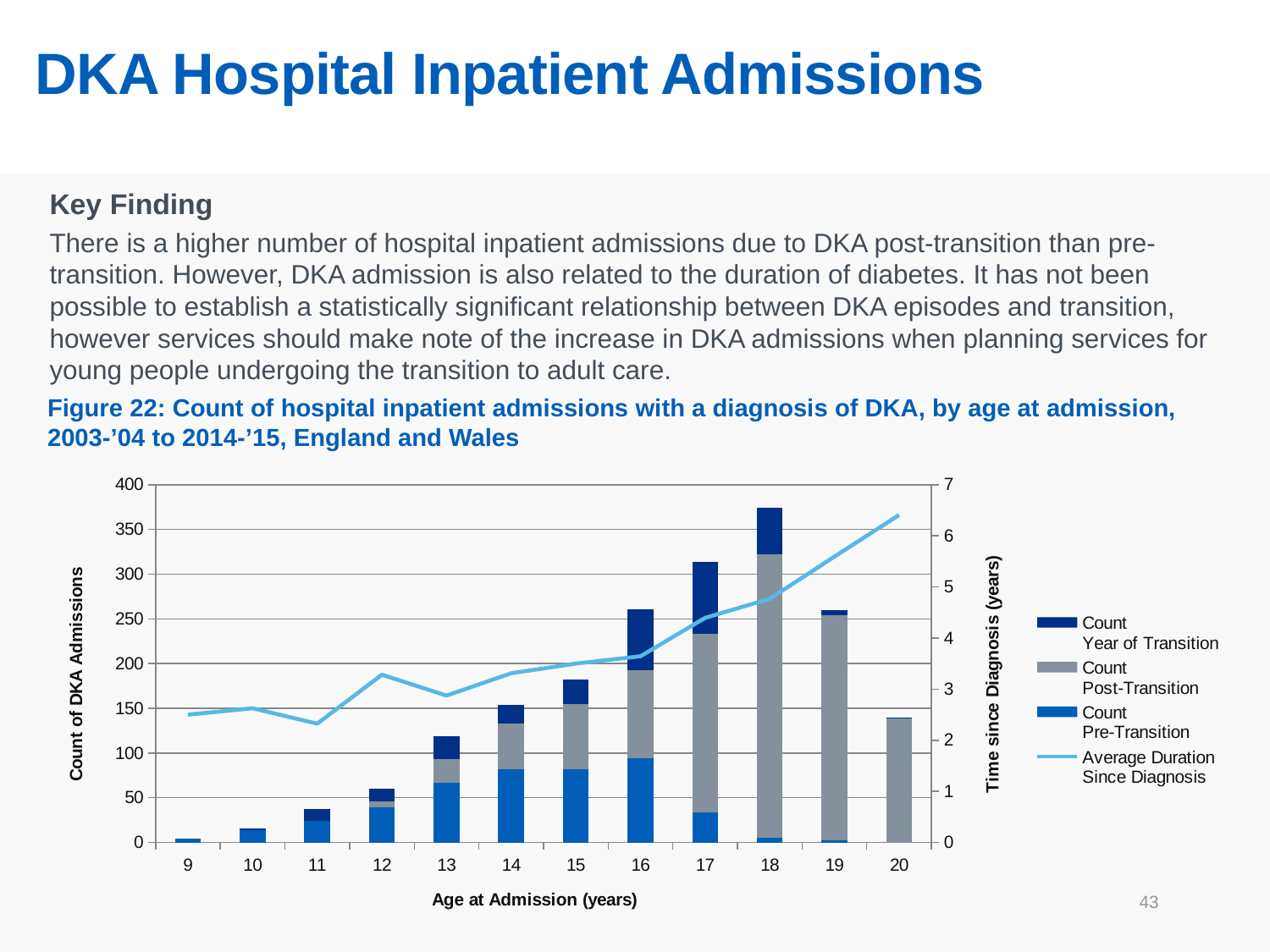

# DKA Hospital Inpatient Admissions
Key Finding
There is a higher number of hospital inpatient admissions due to DKA post-transition than pre-transition. However, DKA admission is also related to the duration of diabetes. It has not been possible to establish a statistically significant relationship between DKA episodes and transition, however services should make note of the increase in DKA admissions when planning services for young people undergoing the transition to adult care.

Figure 22: Count of hospital inpatient admissions with a diagnosis of DKA, by age at admission, 2003-’04 to 2014-’15, England and Wales

### Chart

| Category | Count
Pre-Transition | Count
Post-Transition | Count
Year of Transition | Average Duration
Since Diagnosis |
|---|---|---|---|---|
| 9 | 4.0 | 0.0 | 0.0 | 2.5 |
| 10 | 14.0 | 0.0 | 2.0 | 2.625 |
| 11 | 24.0 | 0.0 | 13.0 | 2.3243243243 |
| 12 | 39.0 | 7.0 | 14.0 | 3.2833333333 |
| 13 | 67.0 | 26.0 | 26.0 | 2.8739495798 |
| 14 | 82.0 | 51.0 | 21.0 | 3.3116883117 |
| 15 | 82.0 | 73.0 | 27.0 | 3.5 |
| 16 | 94.0 | 99.0 | 68.0 | 3.6436781609 |
| 17 | 34.0 | 199.0 | 81.0 | 4.3949044586 |
| 18 | 5.0 | 317.0 | 52.0 | 4.7673796791 |
| 19 | 2.0 | 252.0 | 6.0 | 5.5923076923 |
| 20 | 0.0 | 139.0 | 1.0 | 6.4071428571 |
43